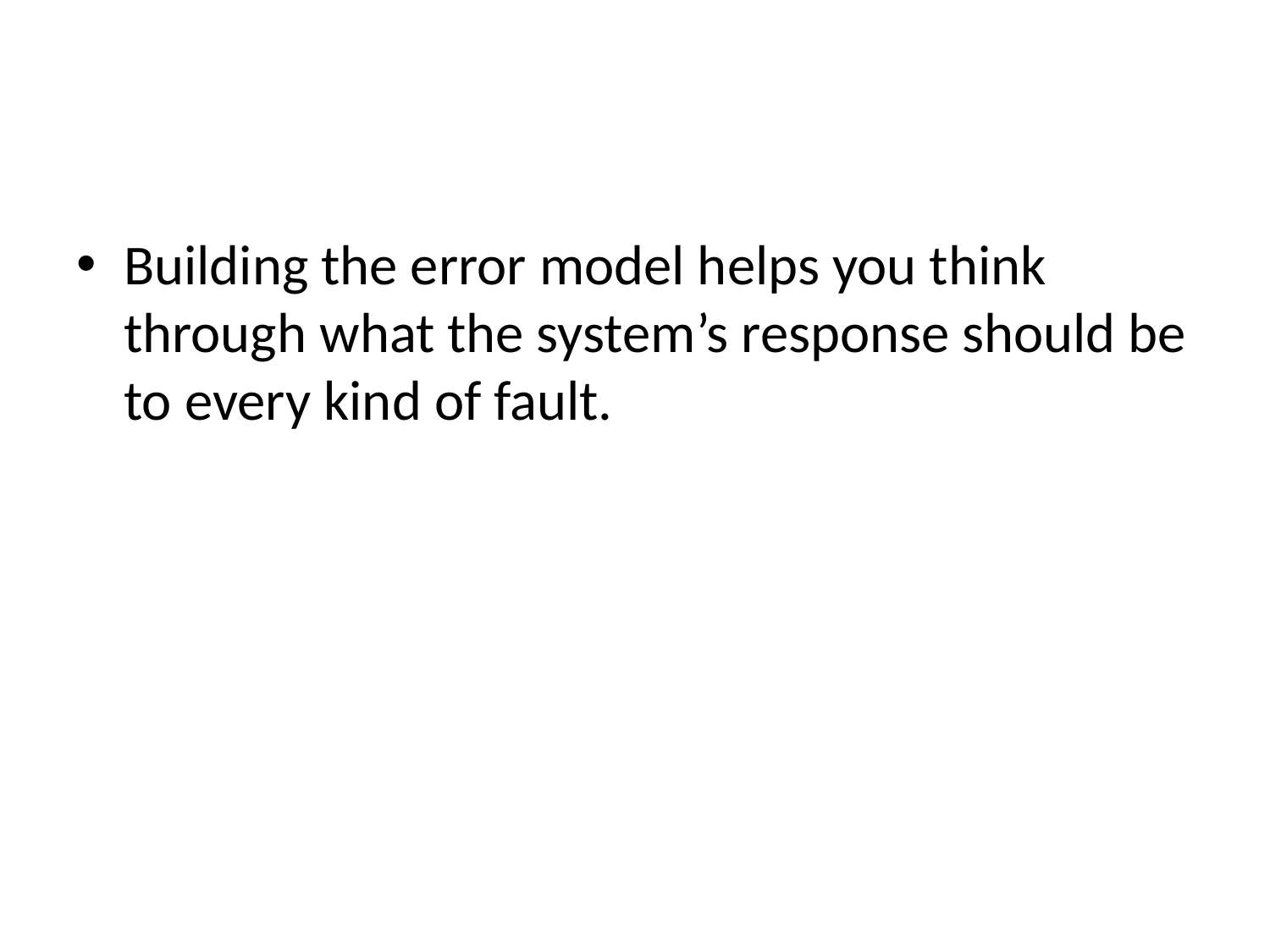

#
Building the error model helps you think through what the system’s response should be to every kind of fault.